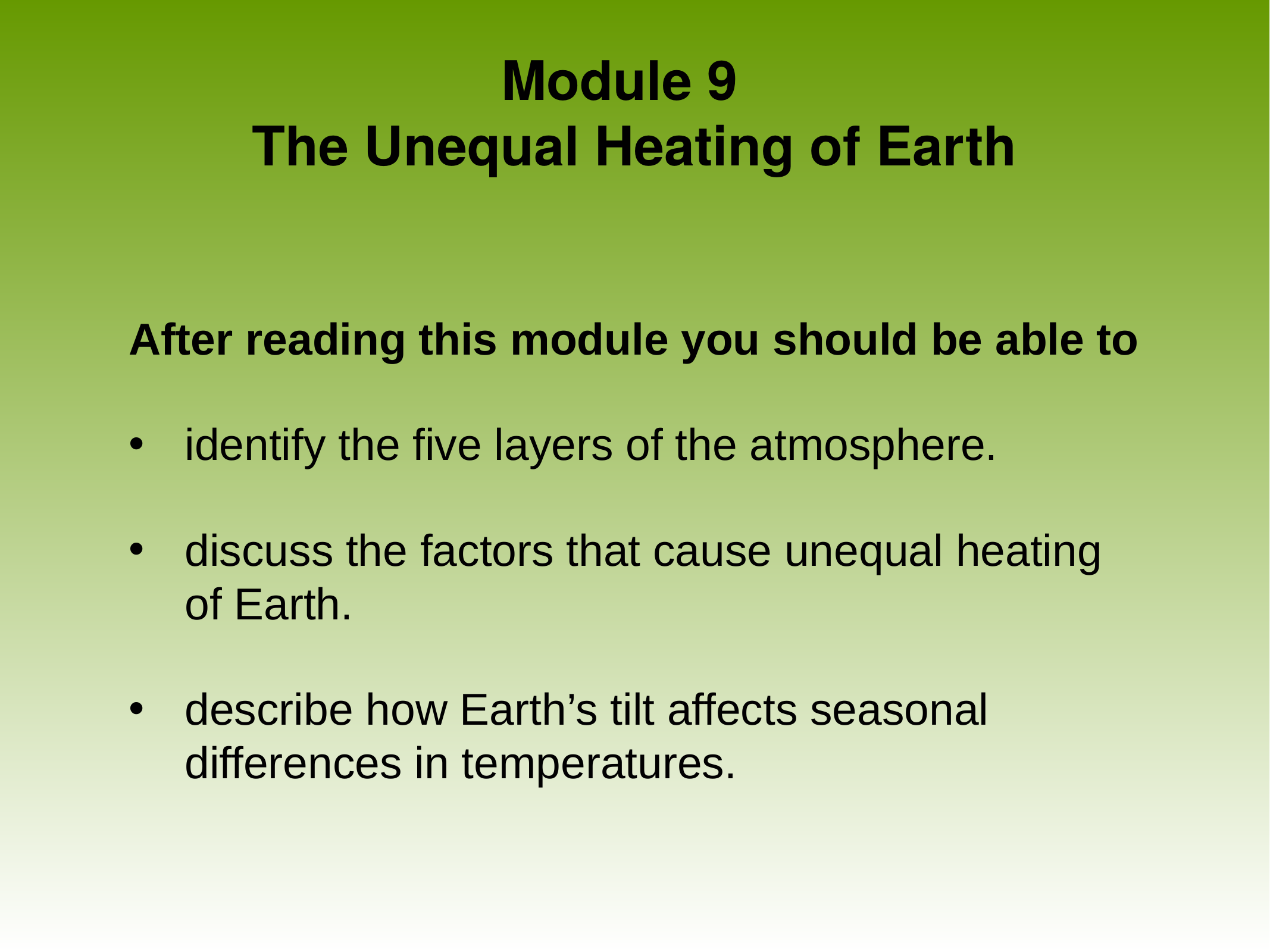

# Module 9 The Unequal Heating of Earth
After reading this module you should be able to
identify the five layers of the atmosphere.
discuss the factors that cause unequal heating of Earth.
describe how Earth’s tilt affects seasonal differences in temperatures.